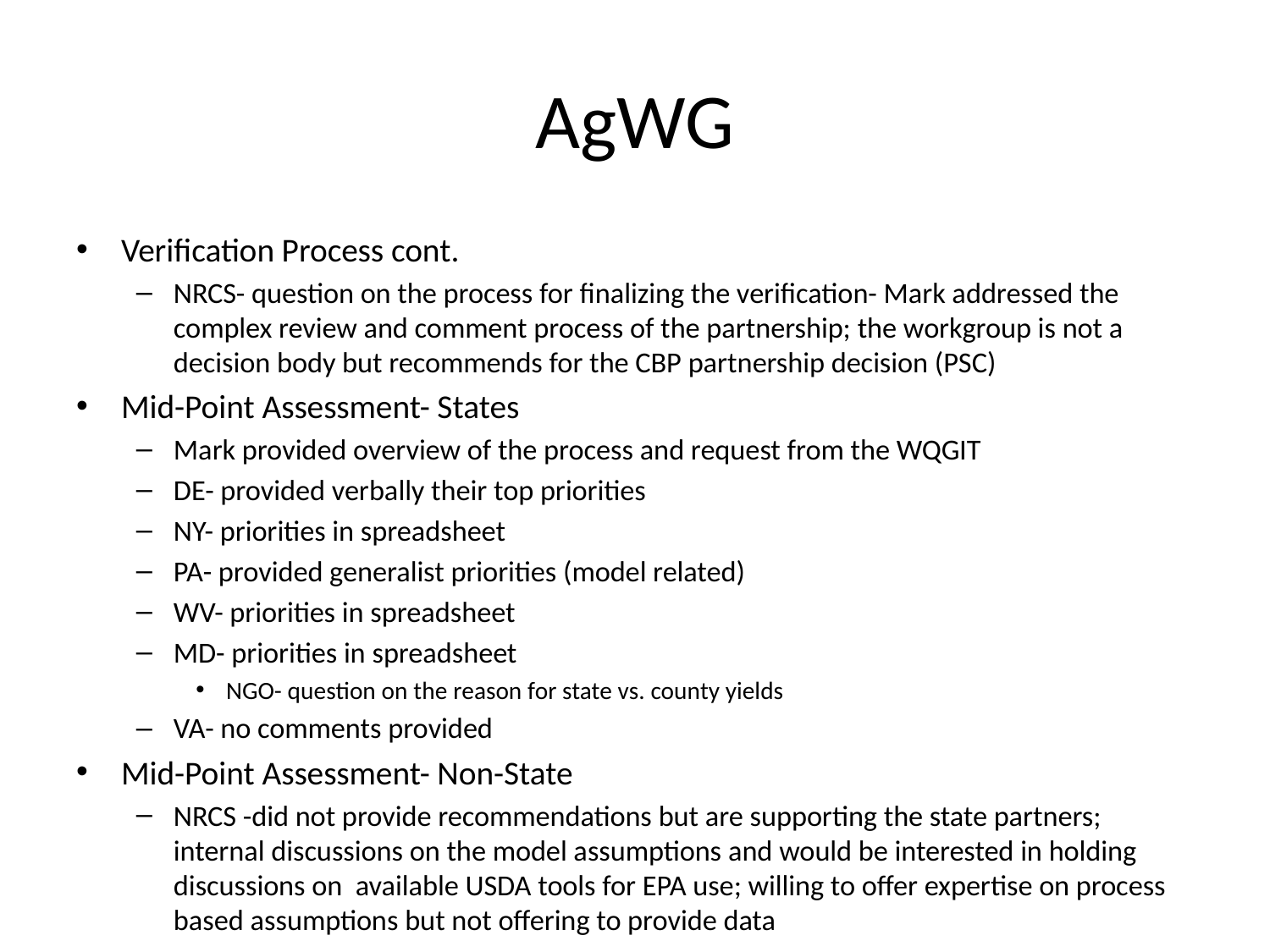

# AgWG
Verification Process cont.
NRCS- question on the process for finalizing the verification- Mark addressed the complex review and comment process of the partnership; the workgroup is not a decision body but recommends for the CBP partnership decision (PSC)
Mid-Point Assessment- States
Mark provided overview of the process and request from the WQGIT
DE- provided verbally their top priorities
NY- priorities in spreadsheet
PA- provided generalist priorities (model related)
WV- priorities in spreadsheet
MD- priorities in spreadsheet
NGO- question on the reason for state vs. county yields
VA- no comments provided
Mid-Point Assessment- Non-State
NRCS -did not provide recommendations but are supporting the state partners; internal discussions on the model assumptions and would be interested in holding discussions on  available USDA tools for EPA use; willing to offer expertise on process based assumptions but not offering to provide data